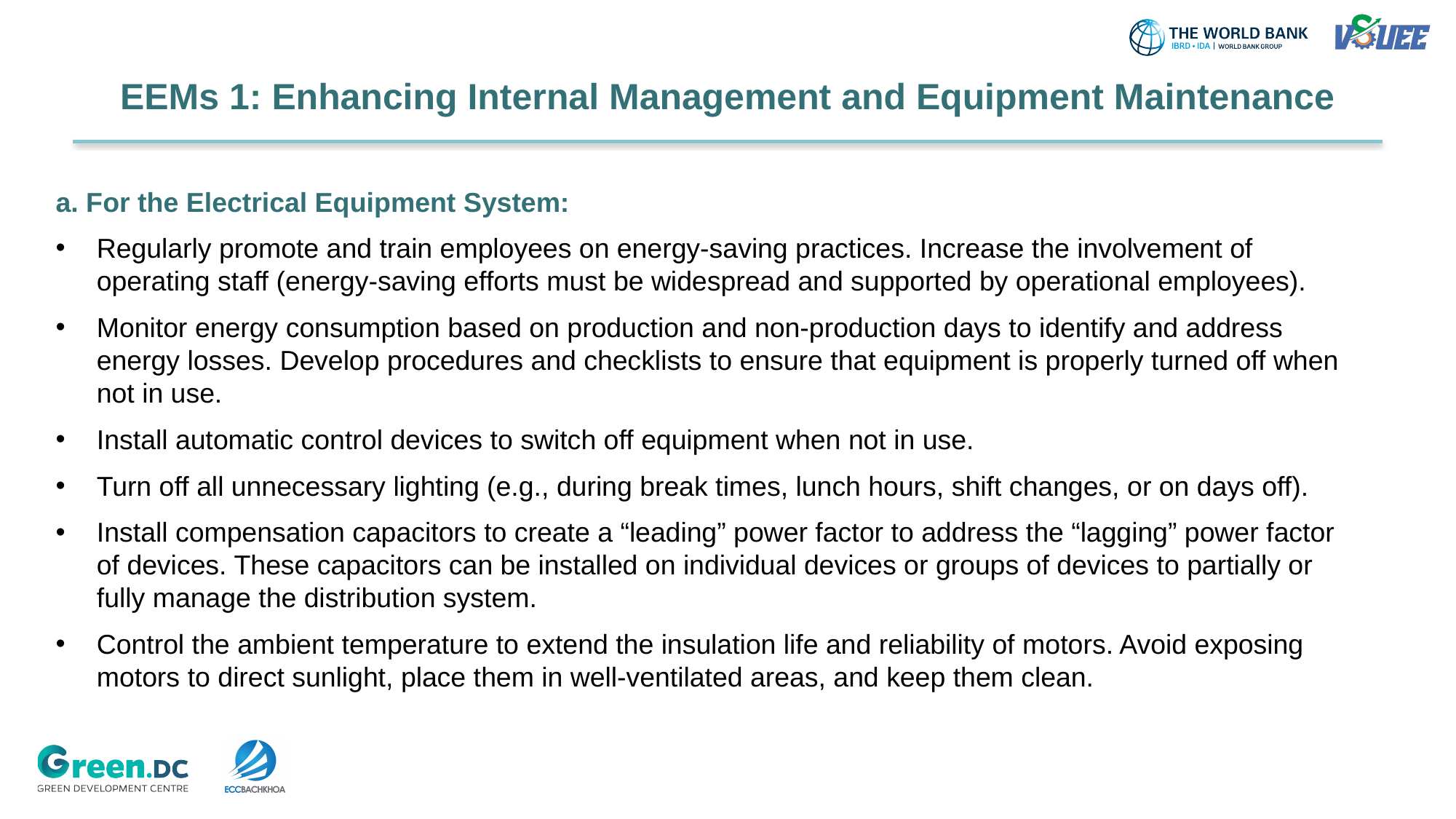

# EEMs 1: Enhancing Internal Management and Equipment Maintenance
a. For the Electrical Equipment System:
Regularly promote and train employees on energy-saving practices. Increase the involvement of operating staff (energy-saving efforts must be widespread and supported by operational employees).
Monitor energy consumption based on production and non-production days to identify and address energy losses. Develop procedures and checklists to ensure that equipment is properly turned off when not in use.
Install automatic control devices to switch off equipment when not in use.
Turn off all unnecessary lighting (e.g., during break times, lunch hours, shift changes, or on days off).
Install compensation capacitors to create a “leading” power factor to address the “lagging” power factor of devices. These capacitors can be installed on individual devices or groups of devices to partially or fully manage the distribution system.
Control the ambient temperature to extend the insulation life and reliability of motors. Avoid exposing motors to direct sunlight, place them in well-ventilated areas, and keep them clean.